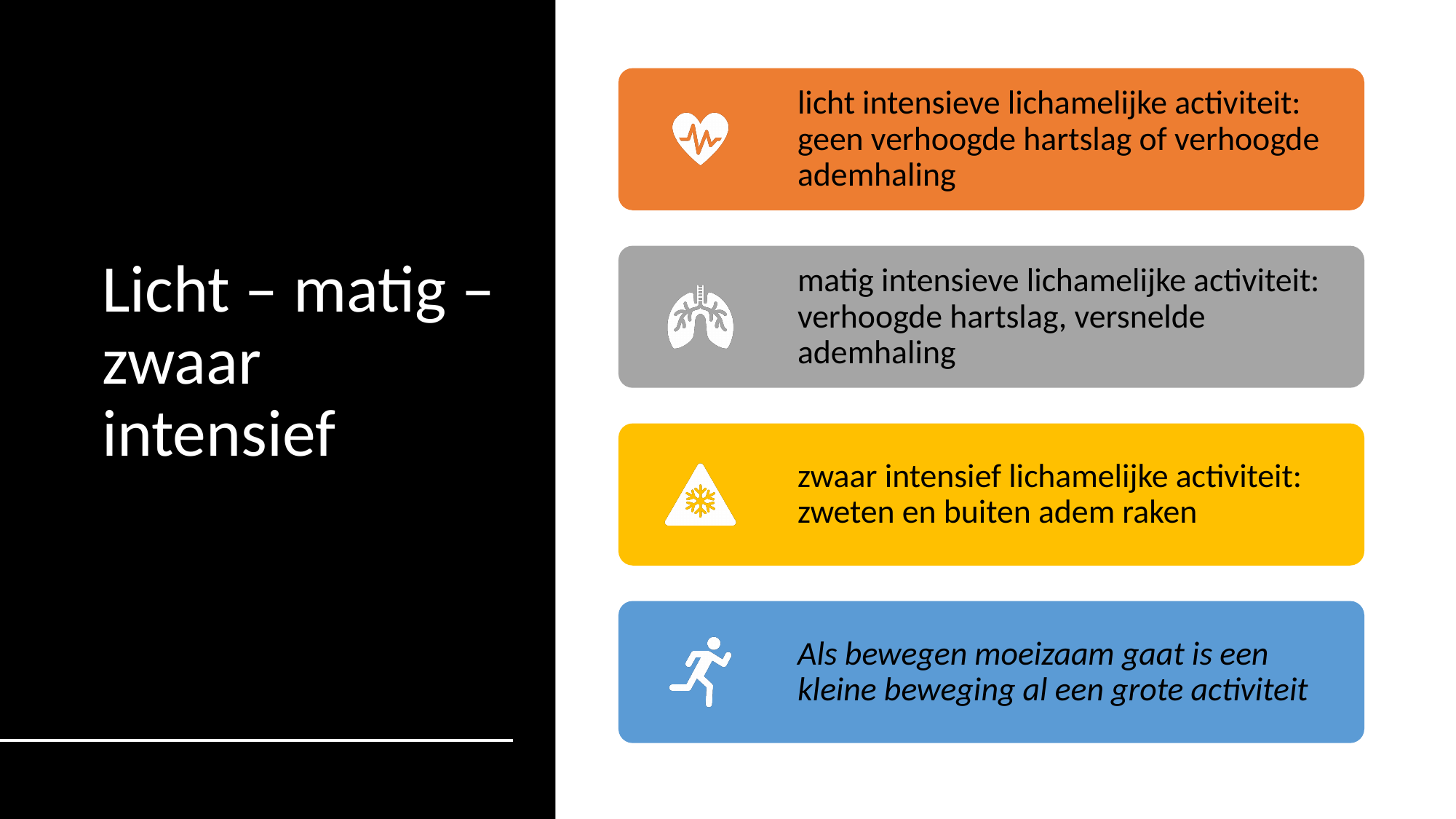

# Licht – matig – zwaar intensief
licht intensieve lichamelijke activiteit: geen verhoogde hartslag of verhoogde ademhaling
matig intensieve lichamelijke activiteit: verhoogde hartslag, versnelde ademhaling
zwaar intensief lichamelijke activiteit: zweten en buiten adem raken
Als bewegen moeizaam gaat is een kleine beweging al een grote activiteit